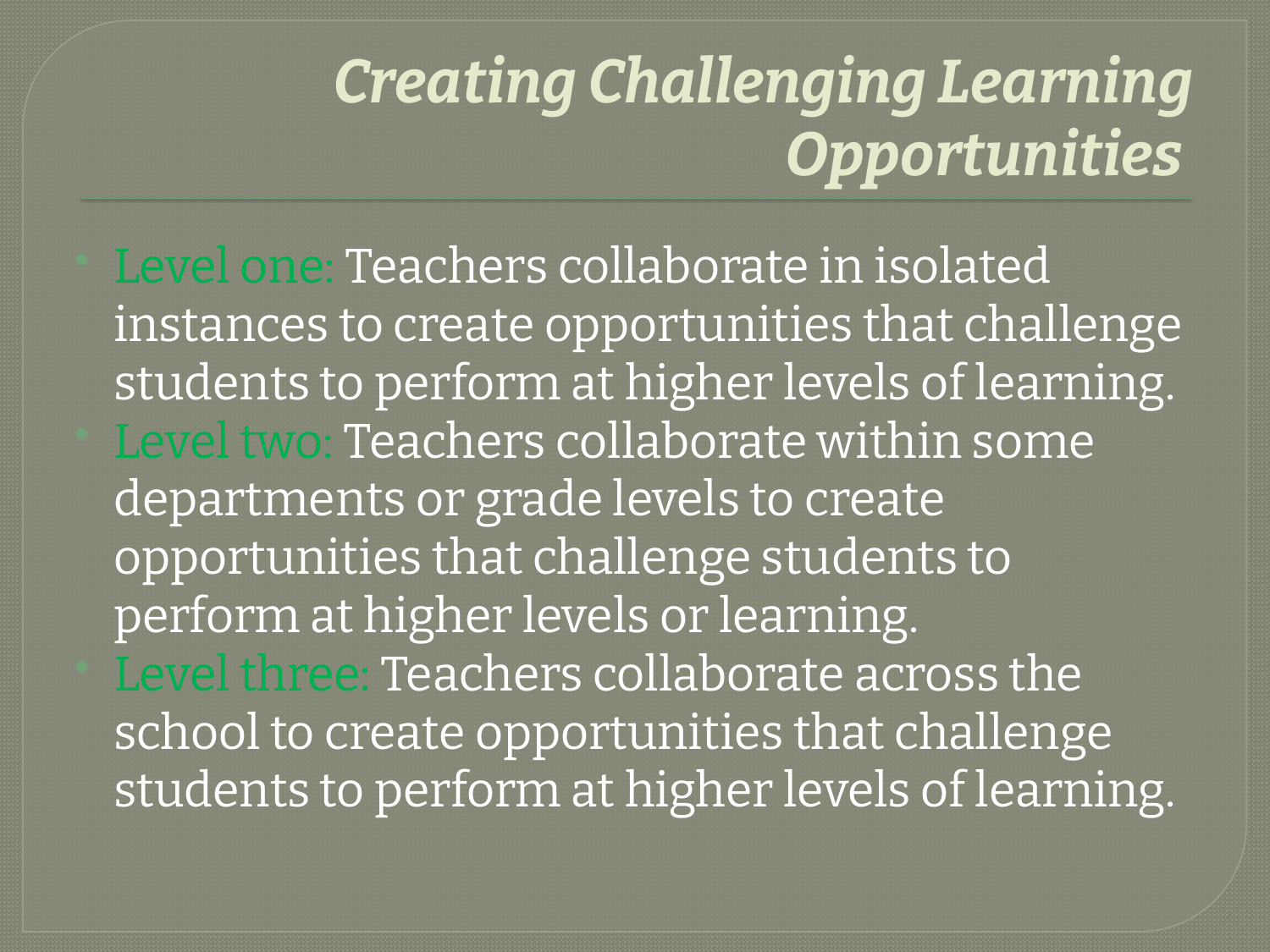

# Creating Challenging Learning Opportunities
Level one: Teachers collaborate in isolated instances to create opportunities that challenge students to perform at higher levels of learning.
Level two: Teachers collaborate within some departments or grade levels to create opportunities that challenge students to perform at higher levels or learning.
Level three: Teachers collaborate across the school to create opportunities that challenge students to perform at higher levels of learning.